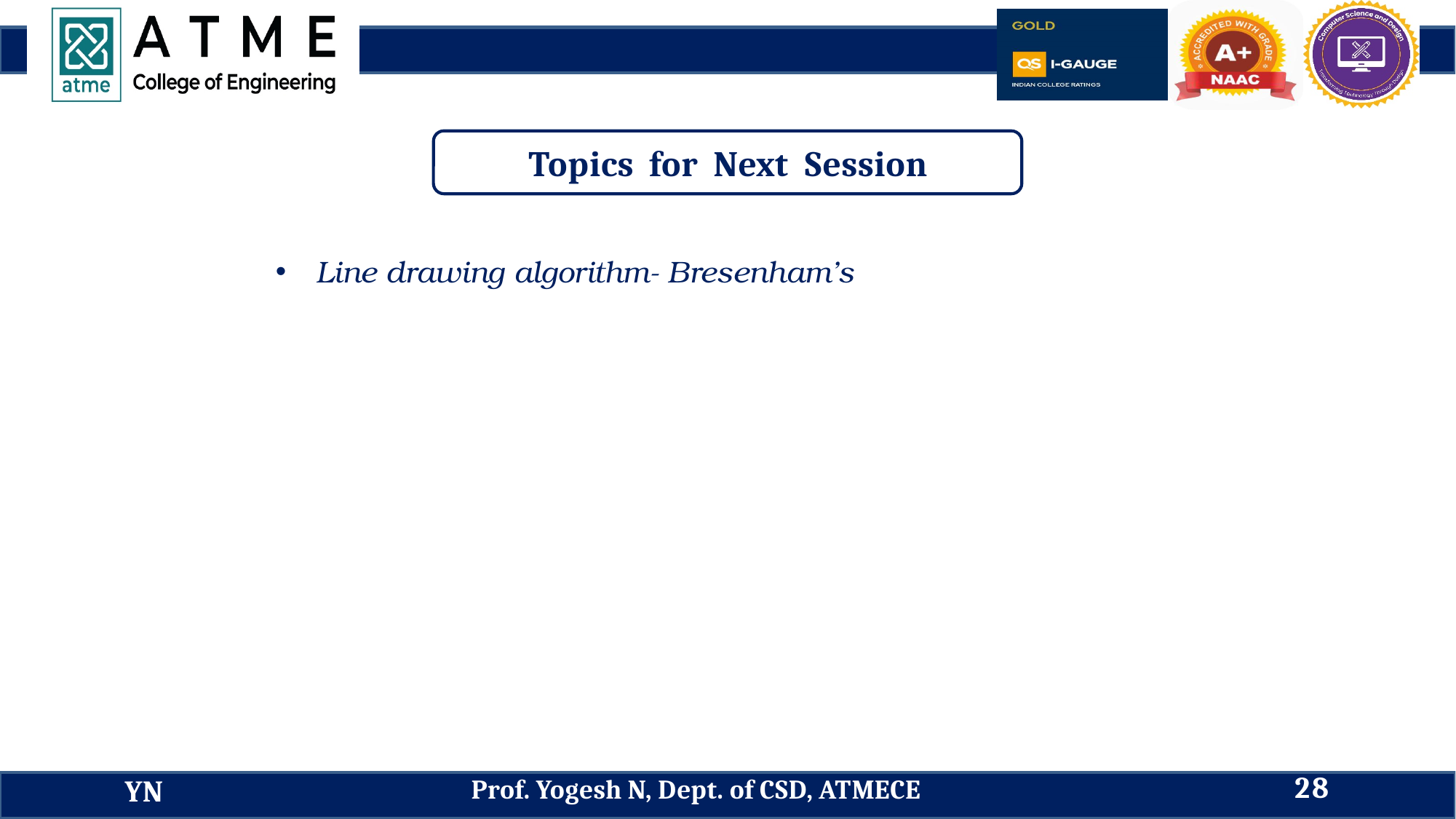

Topics  for  Next  Session
Line drawing algorithm- Bresenham’s
28
Prof. Yogesh N, Dept. of CSD, ATMECE
YN